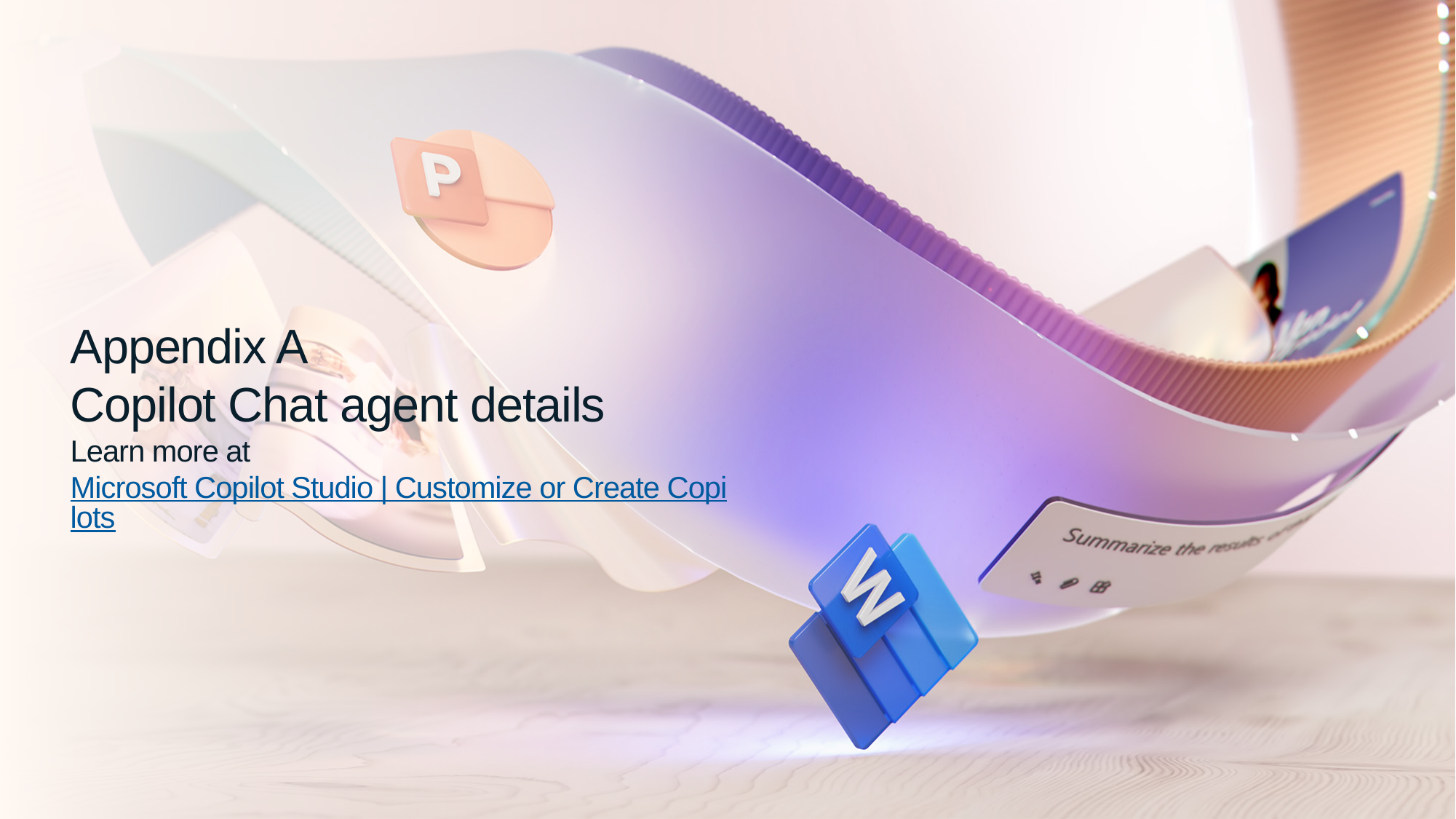

# Appendix A Copilot Chat agent details Learn more at Microsoft Copilot Studio | Customize or Create Copilots